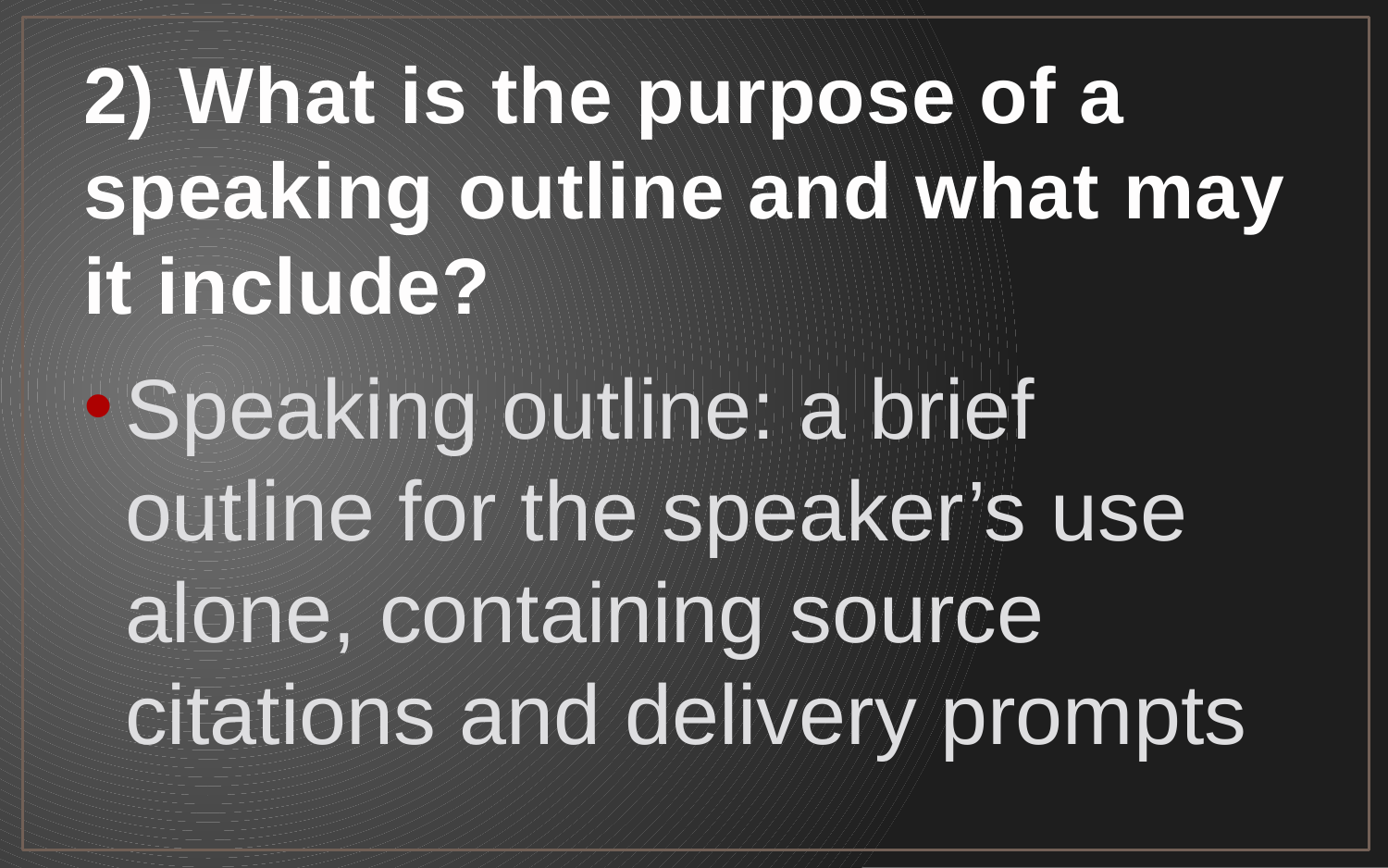

# 2) What is the purpose of a speaking outline and what may it include?
Speaking outline: a brief outline for the speaker’s use alone, containing source citations and delivery prompts